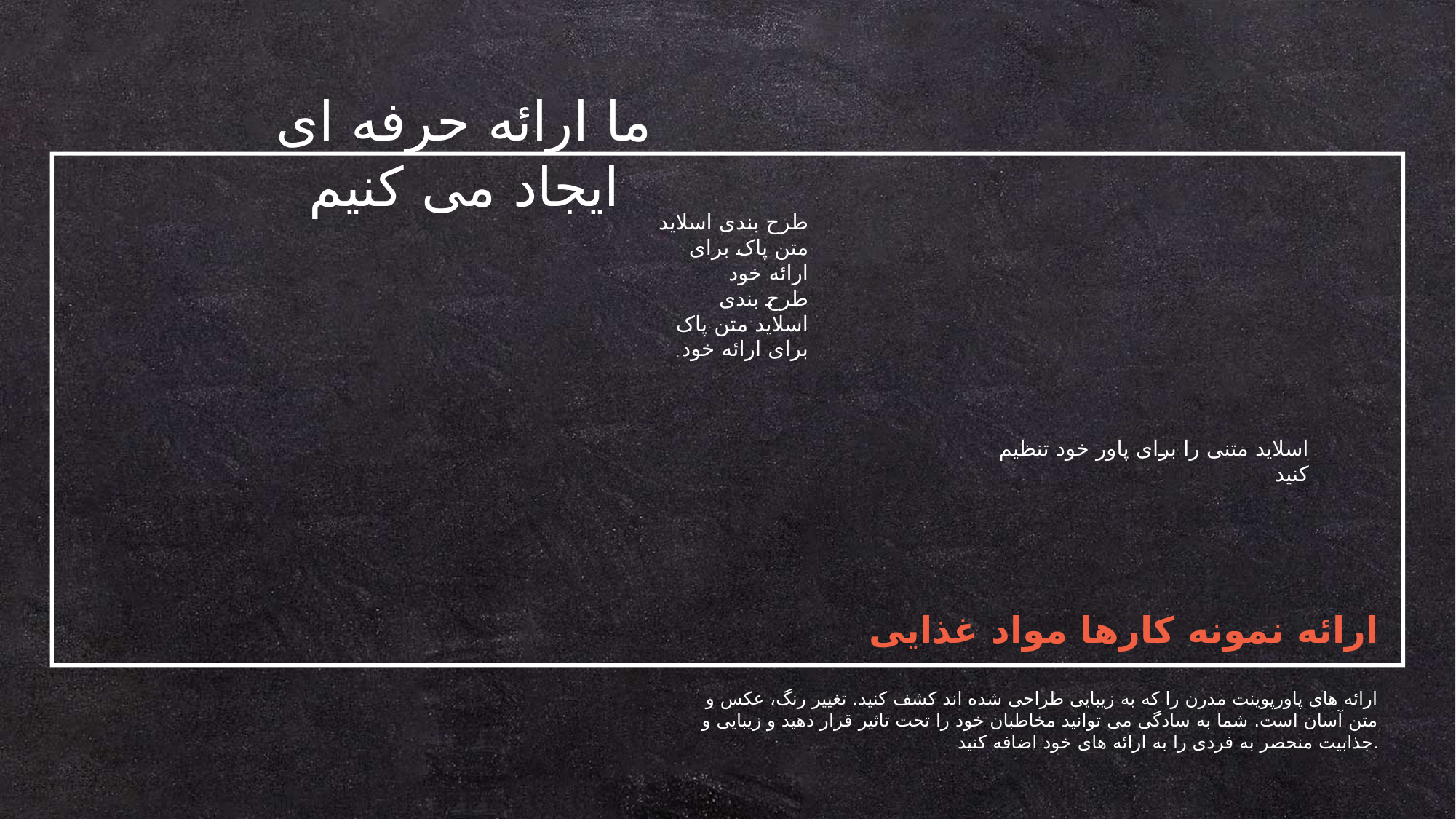

ما ارائه حرفه ای
ایجاد می کنیم

طرح بندی اسلاید متن پاک برای ارائه خود
  طرح بندی اسلاید متن پاک برای ارائه خود
اسلاید متنی را برای پاور خود تنظیم کنید
ارائه نمونه کارها مواد غذایی
ارائه های پاورپوینت مدرن را که به زیبایی طراحی شده اند کشف کنید. تغییر رنگ، عکس و متن آسان است. شما به سادگی می توانید مخاطبان خود را تحت تاثیر قرار دهید و زیبایی و جذابیت منحصر به فردی را به ارائه های خود اضافه کنید.